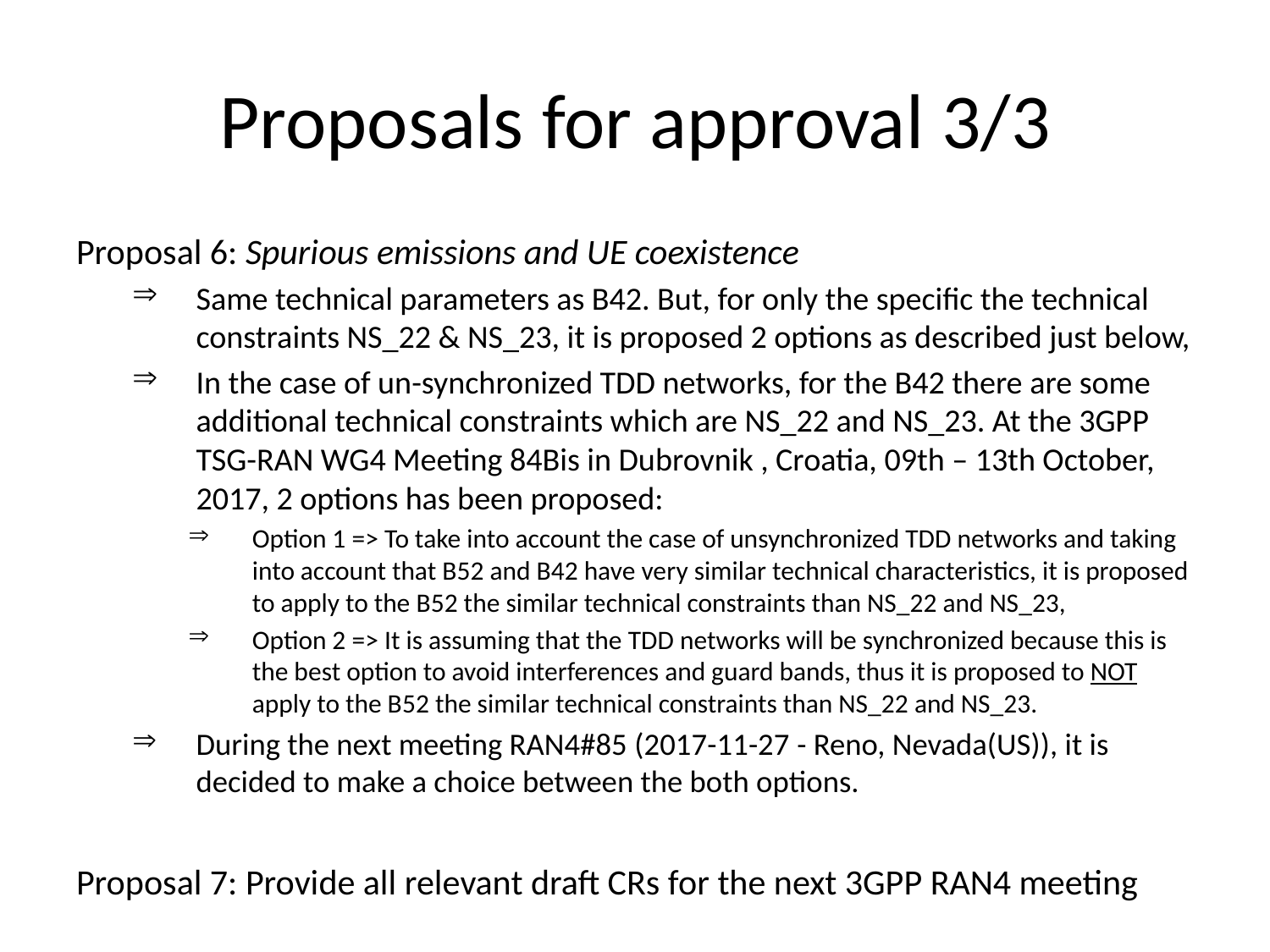

# Proposals for approval 3/3
Proposal 6: Spurious emissions and UE coexistence
Same technical parameters as B42. But, for only the specific the technical constraints NS_22 & NS_23, it is proposed 2 options as described just below,
In the case of un-synchronized TDD networks, for the B42 there are some additional technical constraints which are NS_22 and NS_23. At the 3GPP TSG-RAN WG4 Meeting 84Bis in Dubrovnik , Croatia, 09th – 13th October, 2017, 2 options has been proposed:
Option 1 => To take into account the case of unsynchronized TDD networks and taking into account that B52 and B42 have very similar technical characteristics, it is proposed to apply to the B52 the similar technical constraints than NS_22 and NS_23,
Option 2 => It is assuming that the TDD networks will be synchronized because this is the best option to avoid interferences and guard bands, thus it is proposed to NOT apply to the B52 the similar technical constraints than NS_22 and NS_23.
During the next meeting RAN4#85 (2017-11-27 - Reno, Nevada(US)), it is decided to make a choice between the both options.

Proposal 7: Provide all relevant draft CRs for the next 3GPP RAN4 meeting